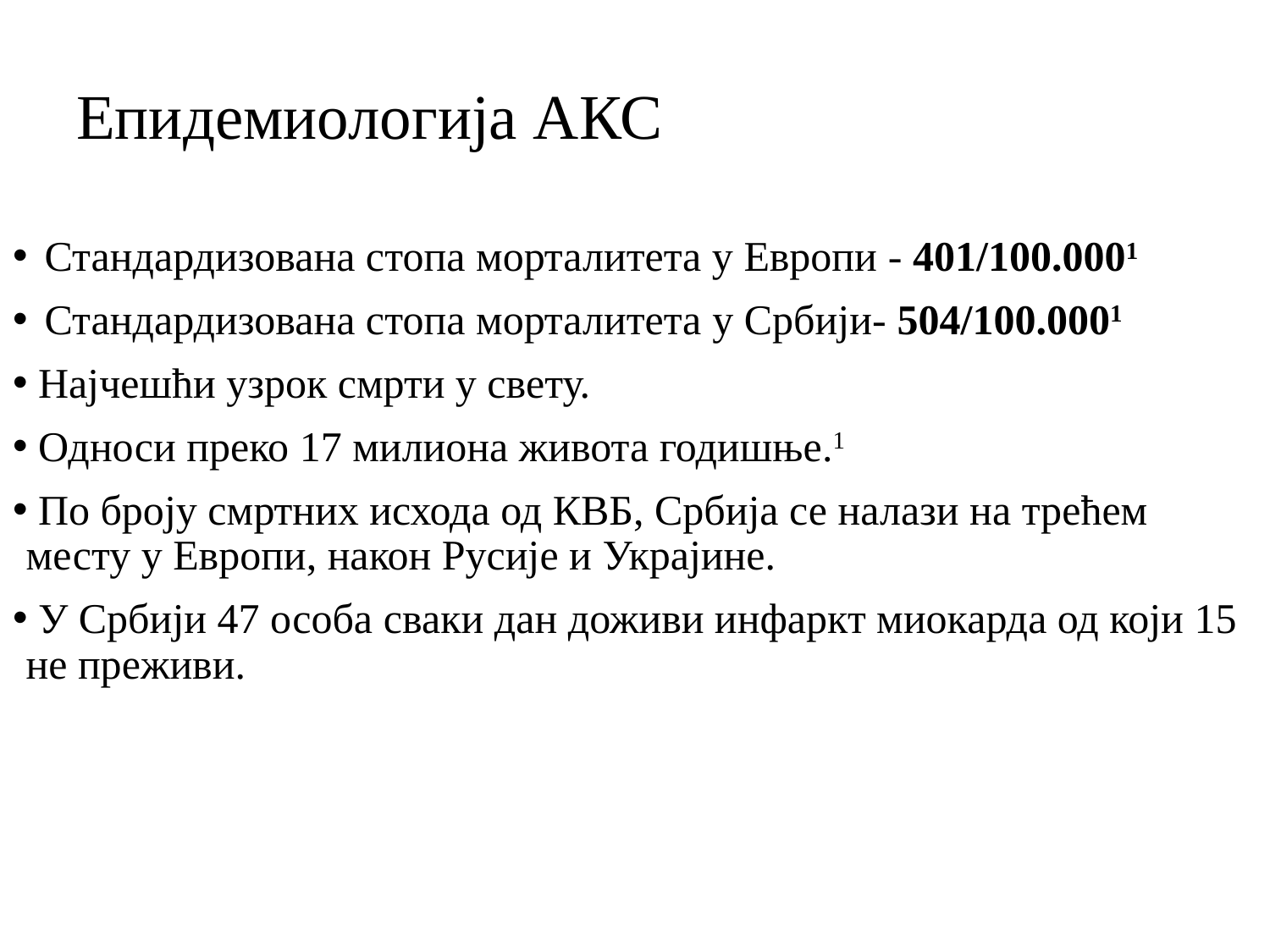

# Епидемиологија АКС

Стандардизована стопа морталитета у Европи - 401/100.0001
Стандардизована стопа морталитета у Србији- 504/100.0001
 Најчешћи узрок смрти у свету.
 Односи преко 17 милиона живота годишње.1
 По броју смртних исхода од КВБ, Србија се налази на трећем месту у Европи, након Русије и Украјине.
 У Србији 47 особа сваки дан доживи инфаркт миокарда од који 15 не преживи.